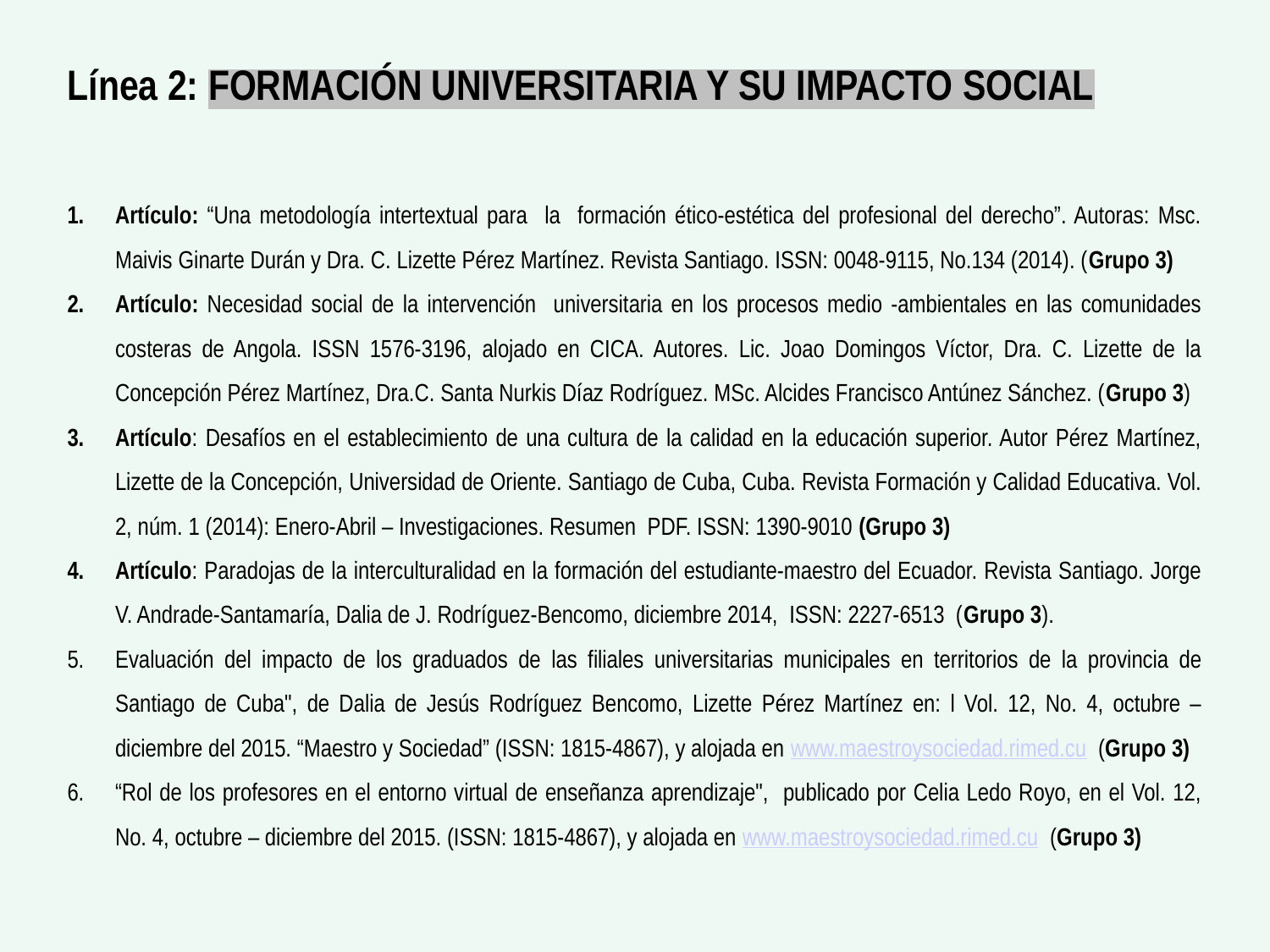

Línea 2: FORMACIÓN UNIVERSITARIA Y SU IMPACTO SOCIAL

Artículo: “Una metodología intertextual para  la  formación ético-estética del profesional del derecho”. Autoras: Msc. Maivis Ginarte Durán y Dra. C. Lizette Pérez Martínez. Revista Santiago. ISSN: 0048-9115, No.134 (2014). (Grupo 3)
Artículo: Necesidad social de la intervención  universitaria en los procesos medio -ambientales en las comunidades costeras de Angola. ISSN 1576-3196, alojado en CICA. Autores. Lic. Joao Domingos Víctor, Dra. C. Lizette de la Concepción Pérez Martínez, Dra.C. Santa Nurkis Díaz Rodríguez. MSc. Alcides Francisco Antúnez Sánchez. (Grupo 3)
Artículo: Desafíos en el establecimiento de una cultura de la calidad en la educación superior. Autor Pérez Martínez, Lizette de la Concepción, Universidad de Oriente. Santiago de Cuba, Cuba. Revista Formación y Calidad Educativa. Vol. 2, núm. 1 (2014): Enero-Abril – Investigaciones. Resumen  PDF. ISSN: 1390-9010 (Grupo 3)
Artículo: Paradojas de la interculturalidad en la formación del estudiante-maestro del Ecuador. Revista Santiago. Jorge V. Andrade-Santamaría, Dalia de J. Rodríguez-Bencomo, diciembre 2014,  ISSN: 2227-6513  (Grupo 3).
Evaluación del impacto de los graduados de las filiales universitarias municipales en territorios de la provincia de Santiago de Cuba", de Dalia de Jesús Rodríguez Bencomo, Lizette Pérez Martínez en: l Vol. 12, No. 4, octubre – diciembre del 2015. “Maestro y Sociedad” (ISSN: 1815-4867), y alojada en www.maestroysociedad.rimed.cu  (Grupo 3)
“Rol de los profesores en el entorno virtual de enseñanza aprendizaje",  publicado por Celia Ledo Royo, en el Vol. 12, No. 4, octubre – diciembre del 2015. (ISSN: 1815-4867), y alojada en www.maestroysociedad.rimed.cu  (Grupo 3)